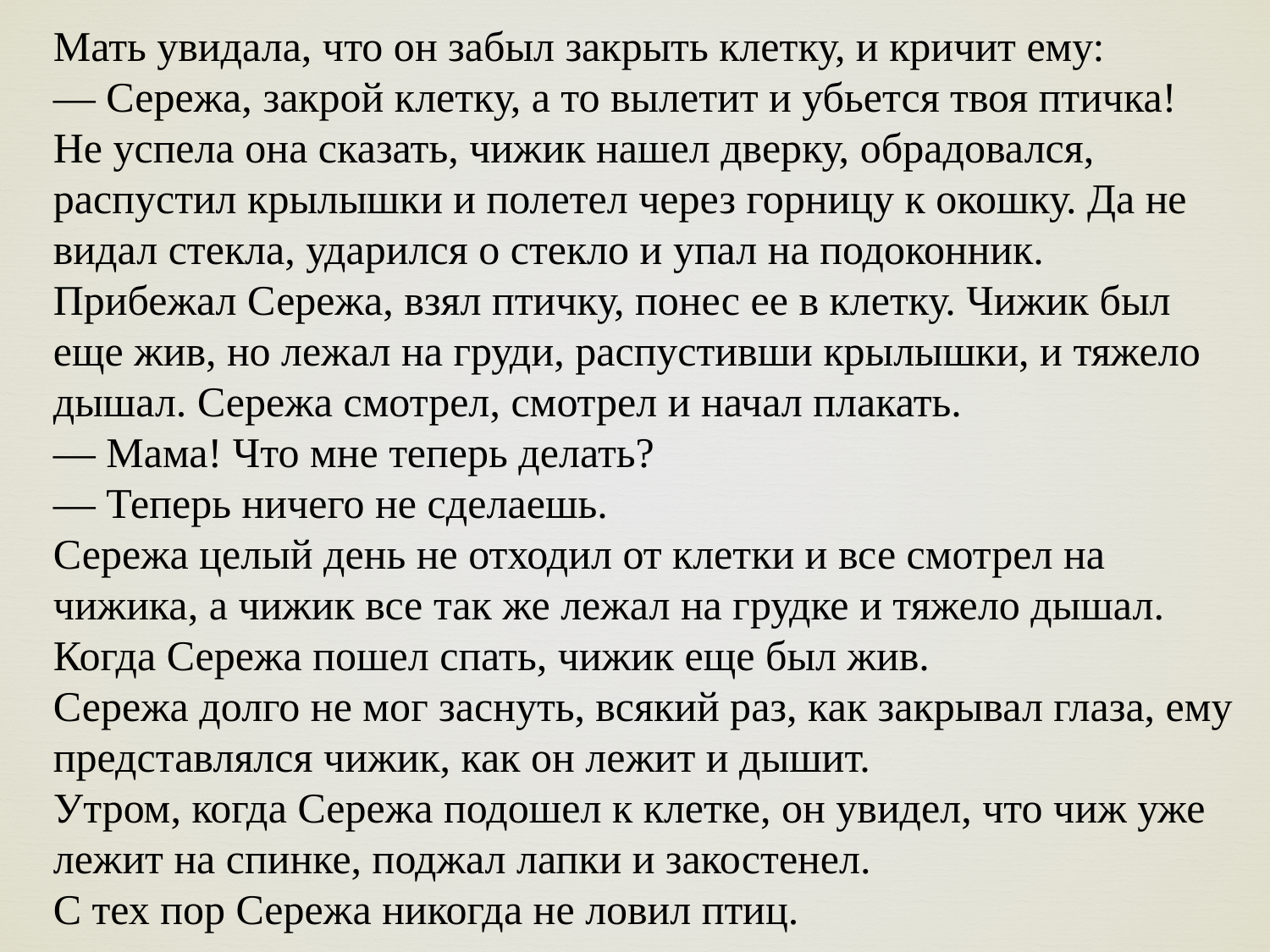

Мать увидала, что он забыл закрыть клетку, и кричит ему:
— Сережа, закрой клетку, а то вылетит и убьется твоя птичка!
Не успела она сказать, чижик нашел дверку, обрадовался, распустил крылышки и полетел через горницу к окошку. Да не видал стекла, ударился о стекло и упал на подоконник.
Прибежал Сережа, взял птичку, понес ее в клетку. Чижик был еще жив, но лежал на груди, распустивши крылышки, и тяжело дышал. Сережа смотрел, смотрел и начал плакать.
— Мама! Что мне теперь делать?
— Теперь ничего не сделаешь.
Сережа целый день не отходил от клетки и все смотрел на чижика, а чижик все так же лежал на грудке и тяжело дышал. Когда Сережа пошел спать, чижик еще был жив.
Сережа долго не мог заснуть, всякий раз, как закрывал глаза, ему представлялся чижик, как он лежит и дышит.
Утром, когда Сережа подошел к клетке, он увидел, что чиж уже лежит на спинке, поджал лапки и закостенел.
С тех пор Сережа никогда не ловил птиц.